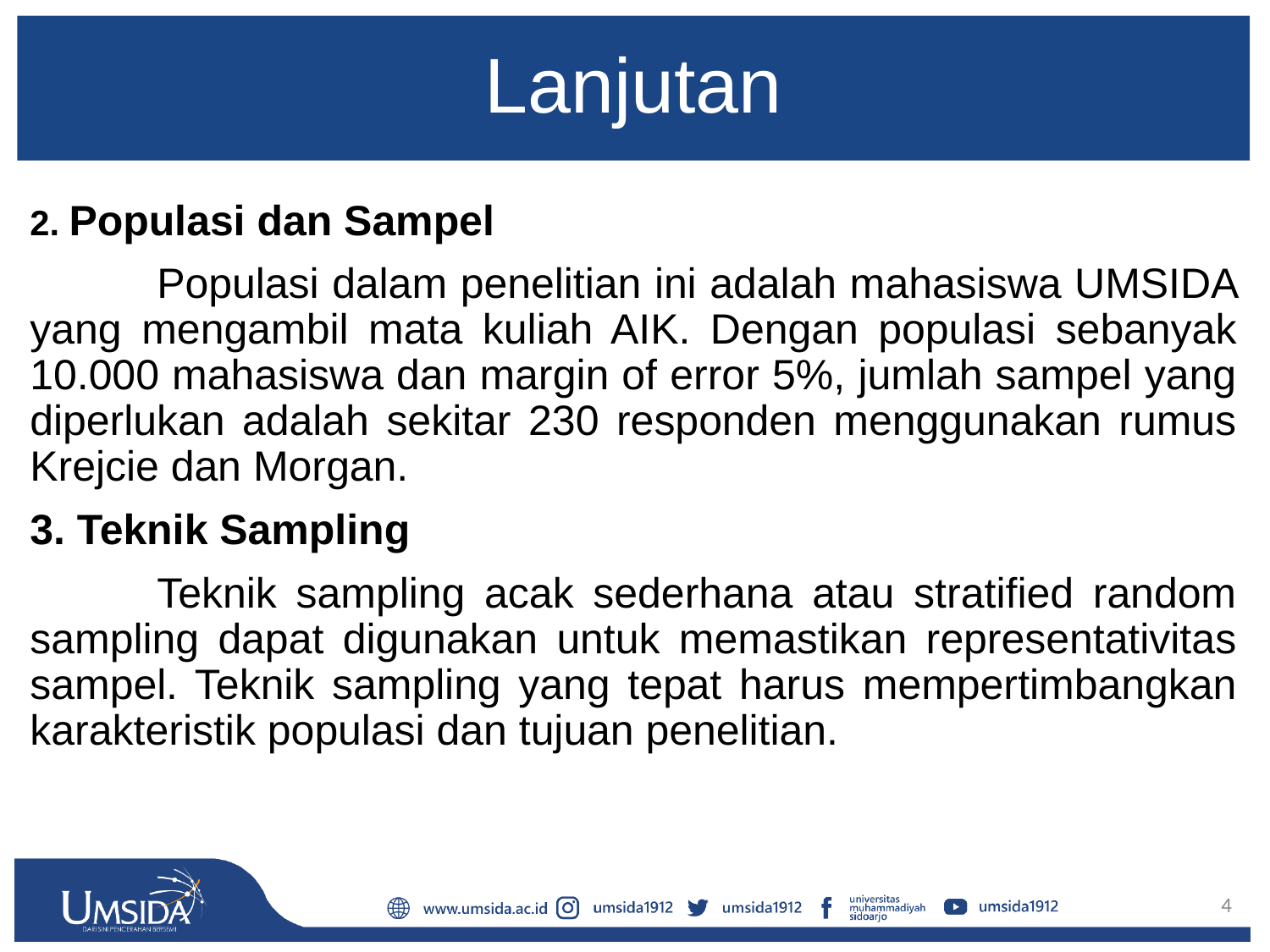

# Lanjutan
2. Populasi dan Sampel
	Populasi dalam penelitian ini adalah mahasiswa UMSIDA yang mengambil mata kuliah AIK. Dengan populasi sebanyak 10.000 mahasiswa dan margin of error 5%, jumlah sampel yang diperlukan adalah sekitar 230 responden menggunakan rumus Krejcie dan Morgan.
3. Teknik Sampling
	Teknik sampling acak sederhana atau stratified random sampling dapat digunakan untuk memastikan representativitas sampel. Teknik sampling yang tepat harus mempertimbangkan karakteristik populasi dan tujuan penelitian.